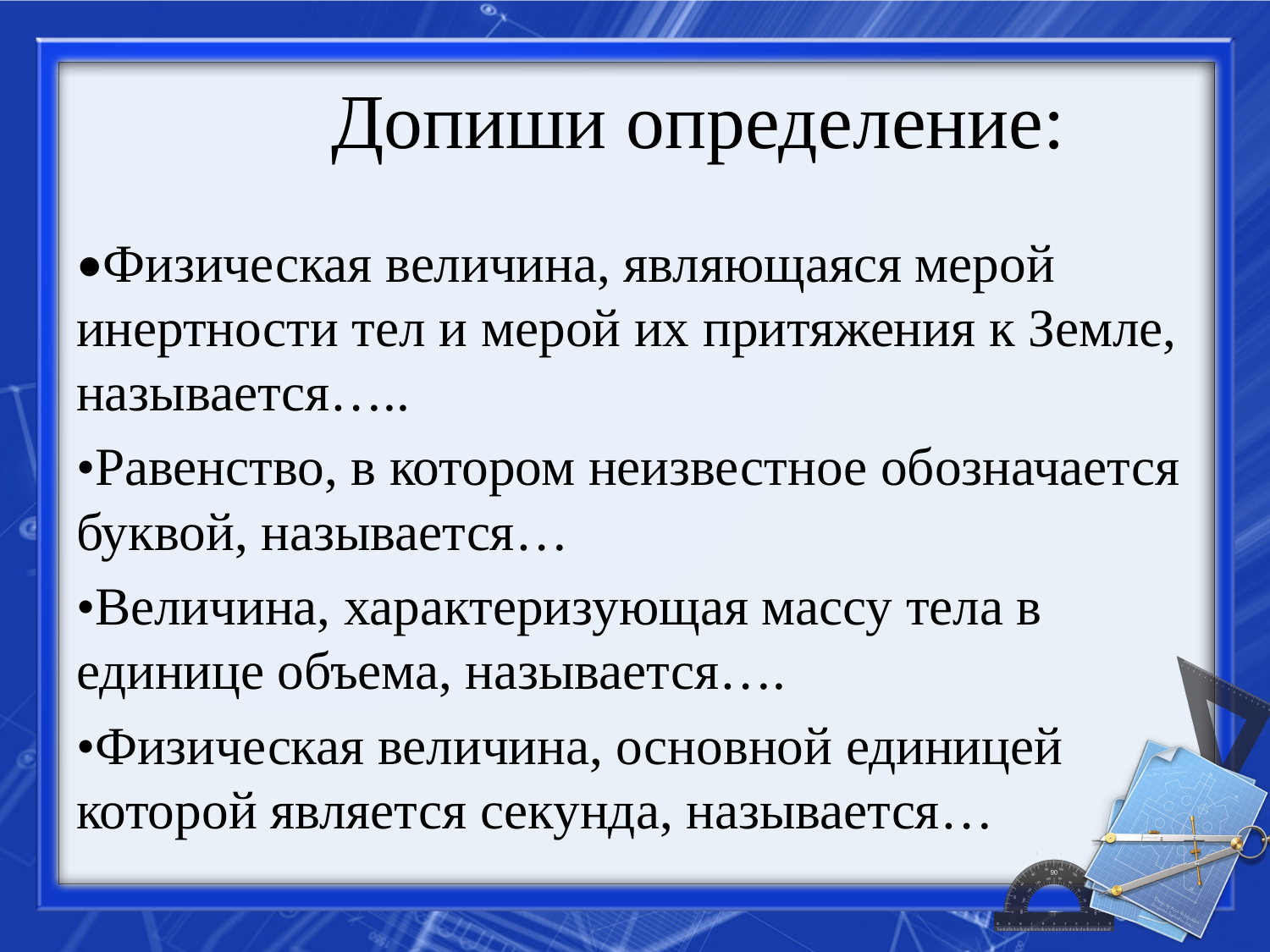

# Допиши определение:
•Физическая величина, являющаяся мерой инертности тел и мерой их притяжения к Земле, называется…..
•Равенство, в котором неизвестное обозначается буквой, называется…
•Величина, характеризующая массу тела в единице объема, называется….
•Физическая величина, основной единицей которой является секунда, называется…